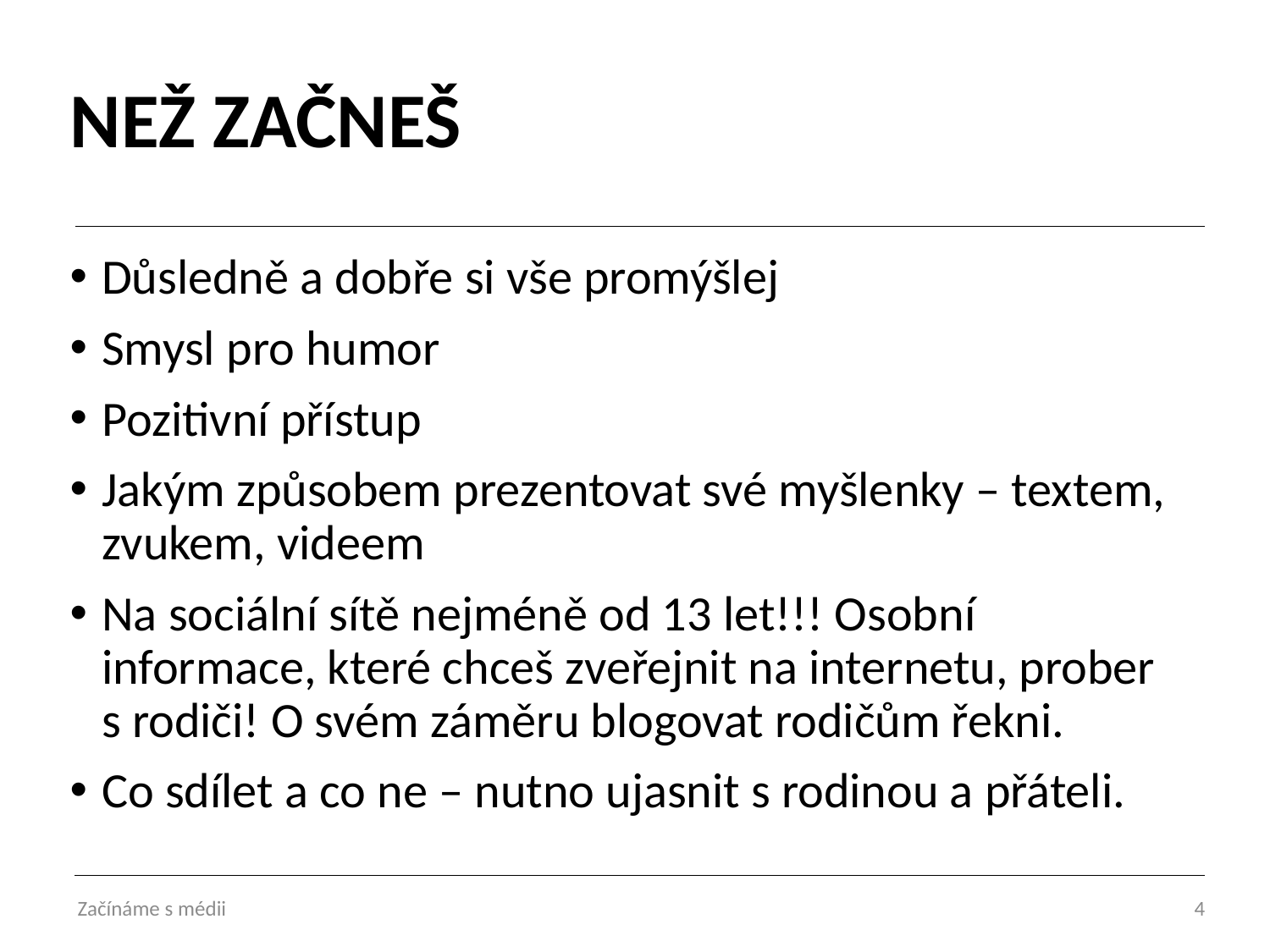

# NEŽ ZAČNEŠ
Důsledně a dobře si vše promýšlej
Smysl pro humor
Pozitivní přístup
Jakým způsobem prezentovat své myšlenky – textem, zvukem, videem
Na sociální sítě nejméně od 13 let!!! Osobní informace, které chceš zveřejnit na internetu, prober s rodiči! O svém záměru blogovat rodičům řekni.
Co sdílet a co ne – nutno ujasnit s rodinou a přáteli.

Začínáme s médii
4